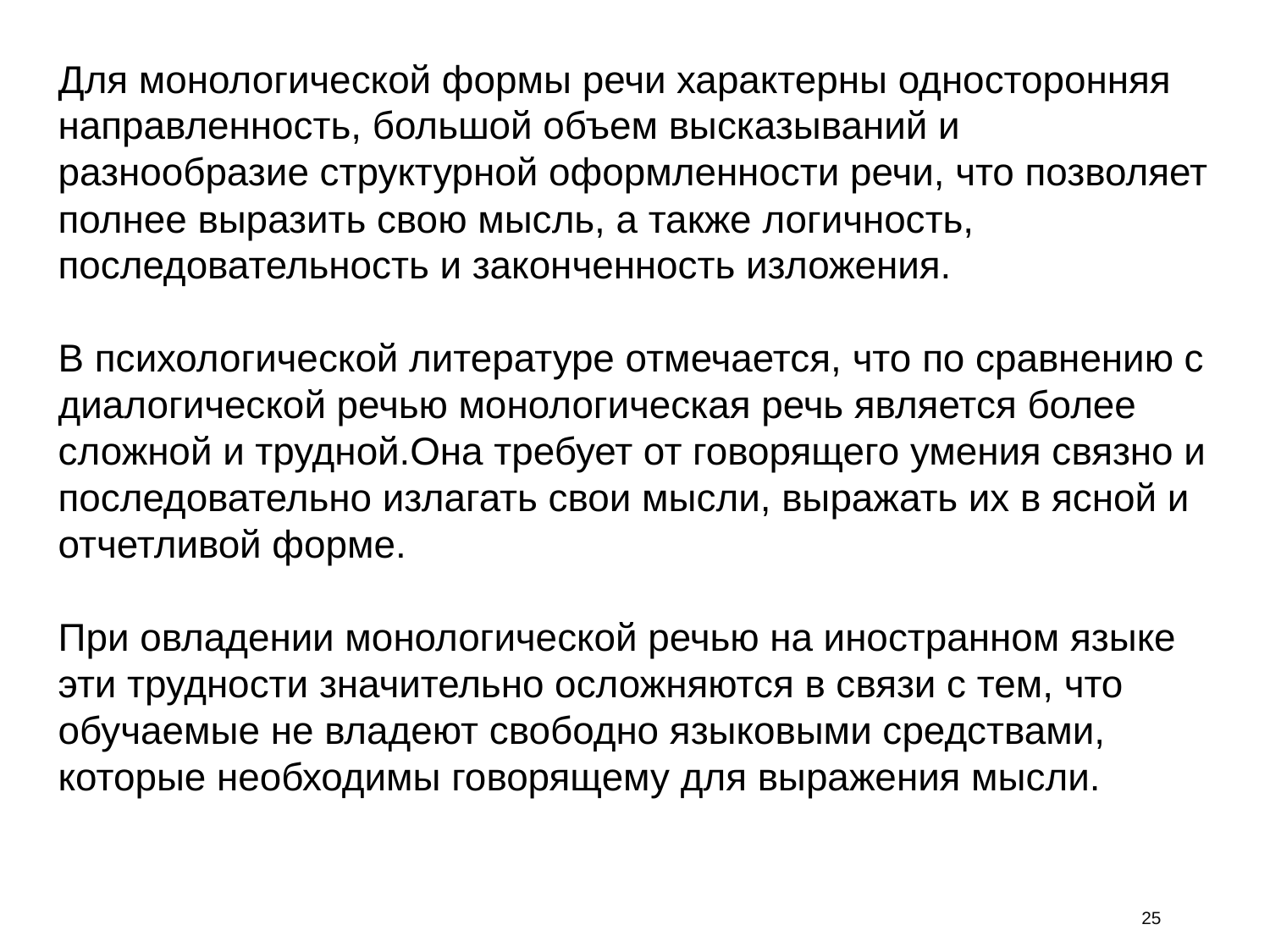

Для монологической формы речи характерны односторонняя направленность, большой объем высказываний и разнообразие структурной оформленности речи, что позволяет полнее выразить свою мысль, а также логичность, последовательность и законченность изложения.

В психологической литературе отмечается, что по сравнению с диалогической речью монологическая речь является более сложной и трудной.Она требует от говорящего умения связно и последовательно излагать свои мысли, выражать их в ясной и отчетливой форме.

При овладении монологической речью на иностранном языке эти трудности значительно осложняются в связи с тем, что обучаемые не владеют свободно языковыми средствами, которые необходимы говорящему для выражения мысли.
25